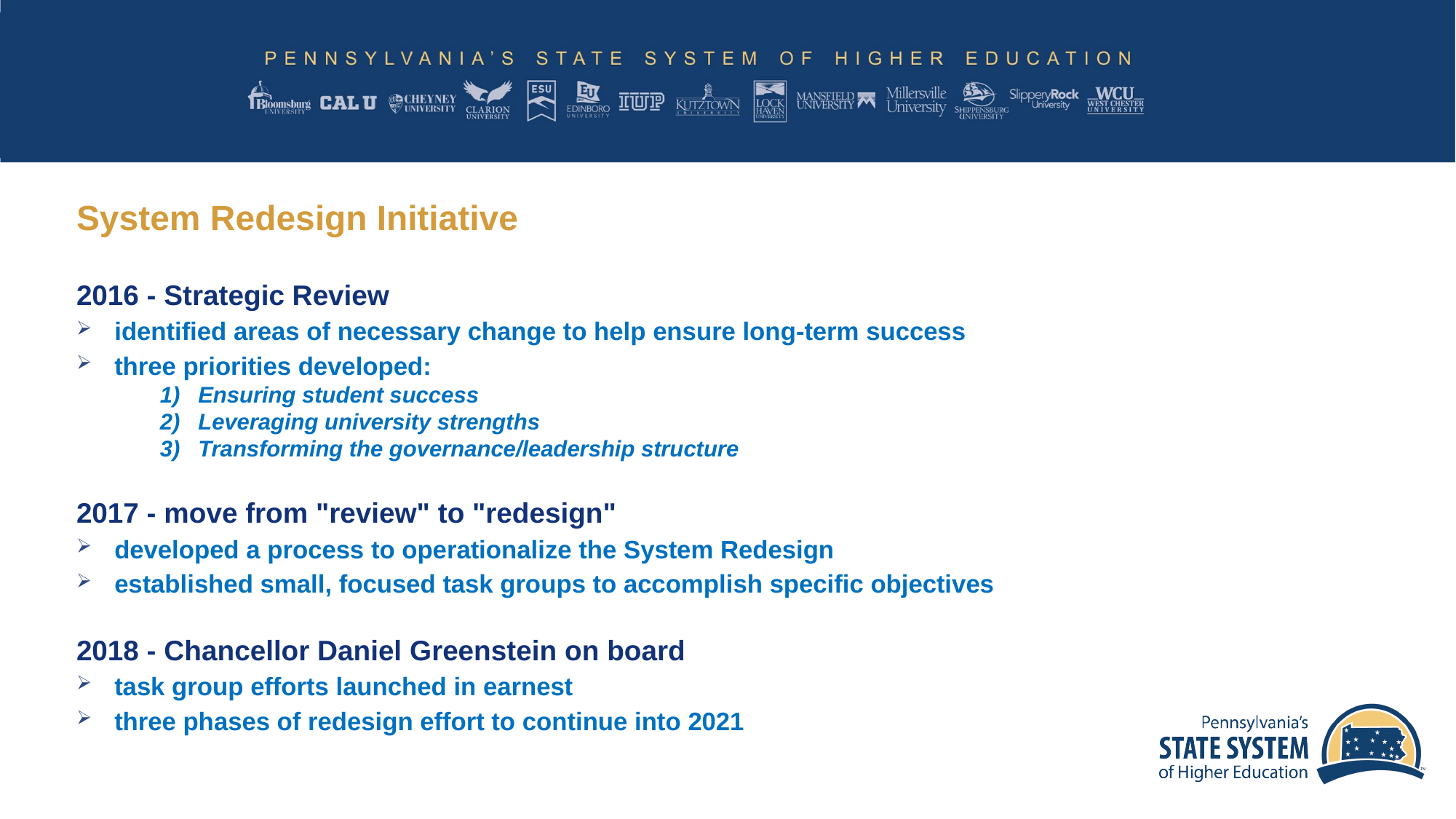

# System Redesign Initiative
2016 - Strategic Review
identified areas of necessary change to help ensure long-term success
three priorities developed:
Ensuring student success
Leveraging university strengths
Transforming the governance/leadership structure

2017 - move from "review" to "redesign"
developed a process to operationalize the System Redesign
established small, focused task groups to accomplish specific objectives

2018 - Chancellor Daniel Greenstein on board
task group efforts launched in earnest
three phases of redesign effort to continue into 2021